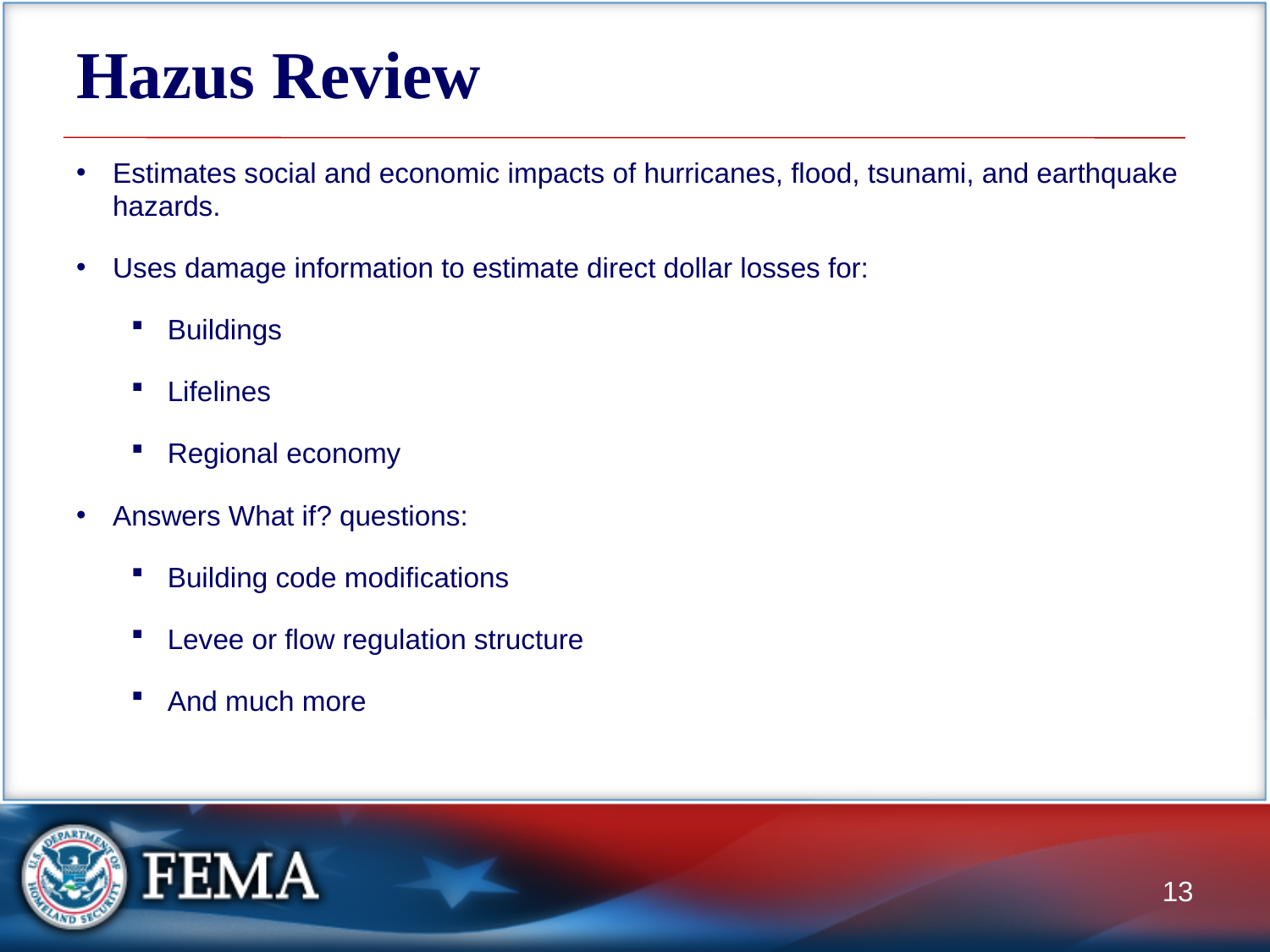

# Hazus Review
Estimates social and economic impacts of hurricanes, flood, tsunami, and earthquake hazards.
Uses damage information to estimate direct dollar losses for:
Buildings
Lifelines
Regional economy
Answers What if? questions:
Building code modifications
Levee or flow regulation structure
And much more

13